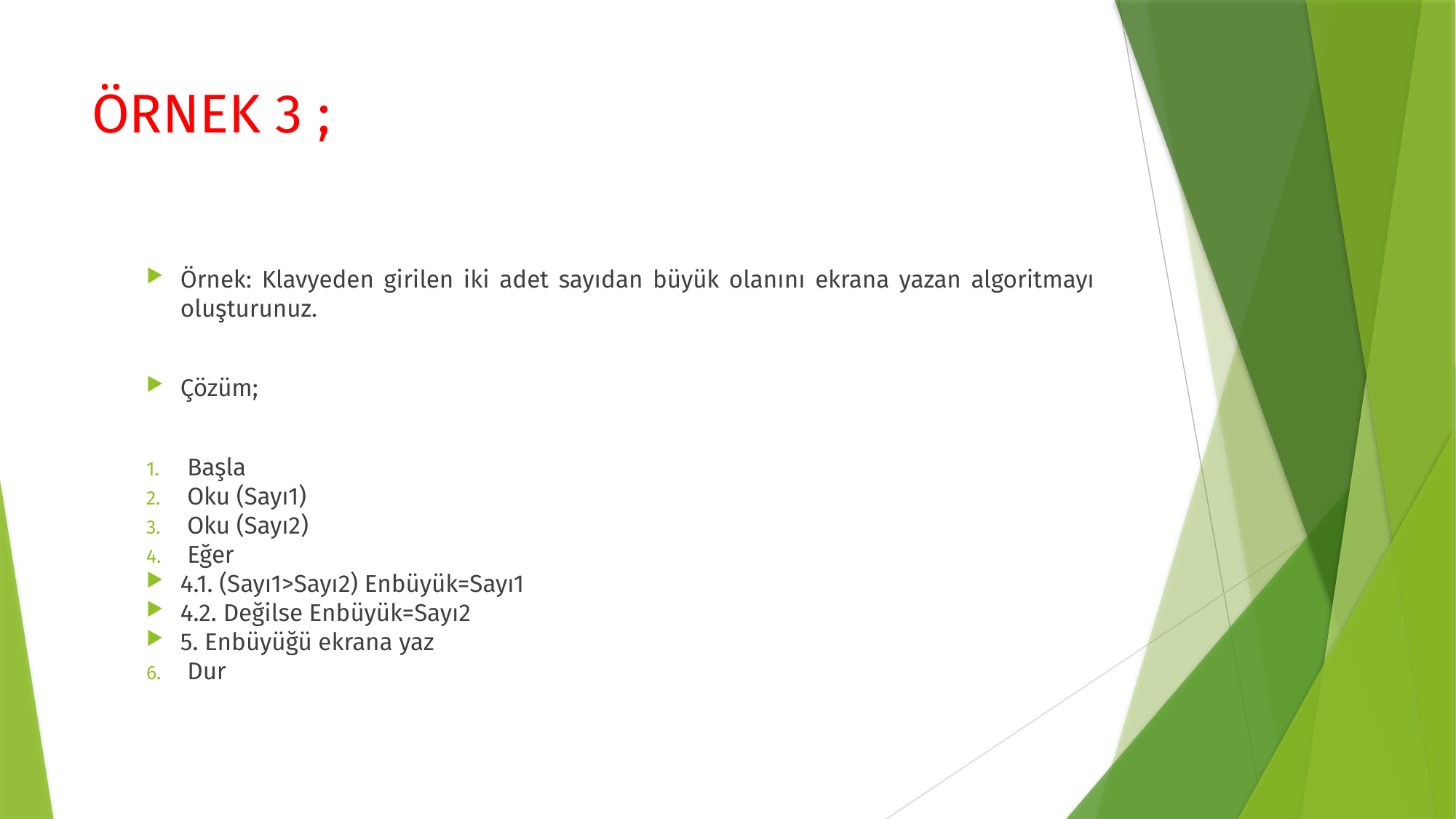

# ÖRNEK 3 ;
Örnek: Klavyeden girilen iki adet sayıdan büyük olanını ekrana yazan algoritmayı oluşturunuz.

Çözüm;

Başla
Oku (Sayı1)
Oku (Sayı2)
Eğer
4.1. (Sayı1>Sayı2) Enbüyük=Sayı1
4.2. Değilse Enbüyük=Sayı2
5. Enbüyüğü ekrana yaz
Dur